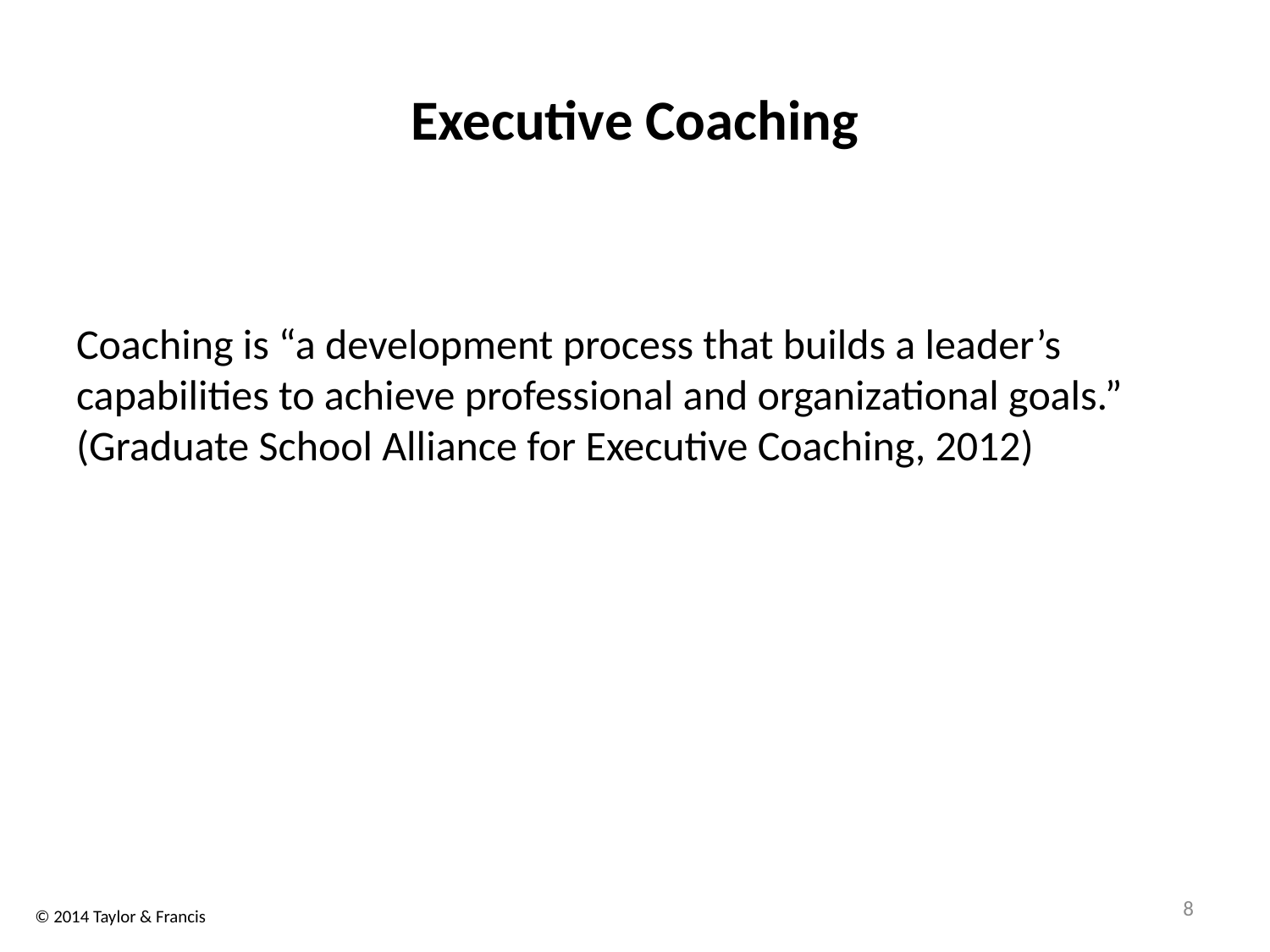

# Executive Coaching
Coaching is “a development process that builds a leader’s capabilities to achieve professional and organizational goals.” (Graduate School Alliance for Executive Coaching, 2012)

8
© 2014 Taylor & Francis